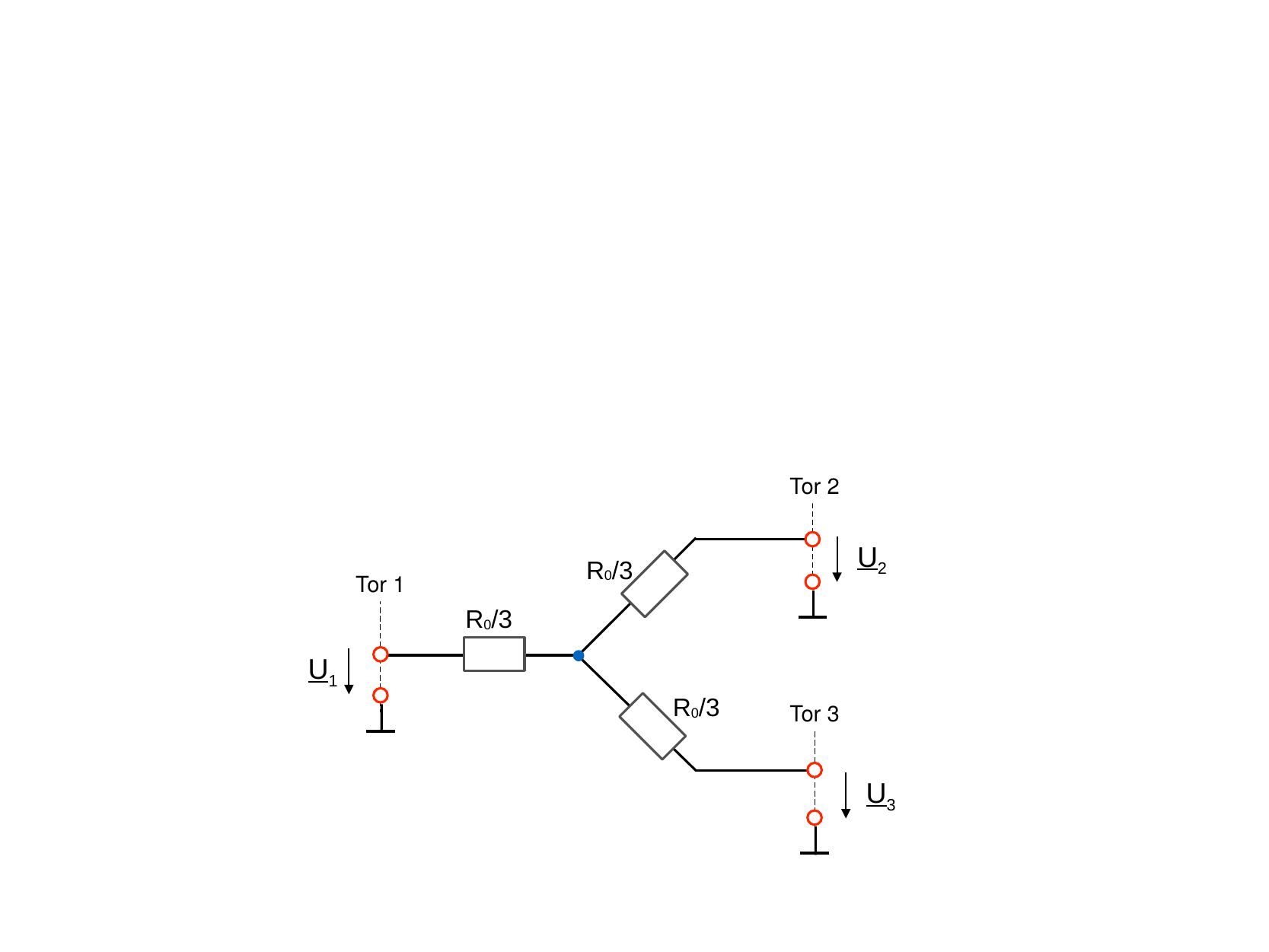

Tor 2

U2

R0/3
Tor 1

R0/3

U1

R0/3

Tor 3

U3